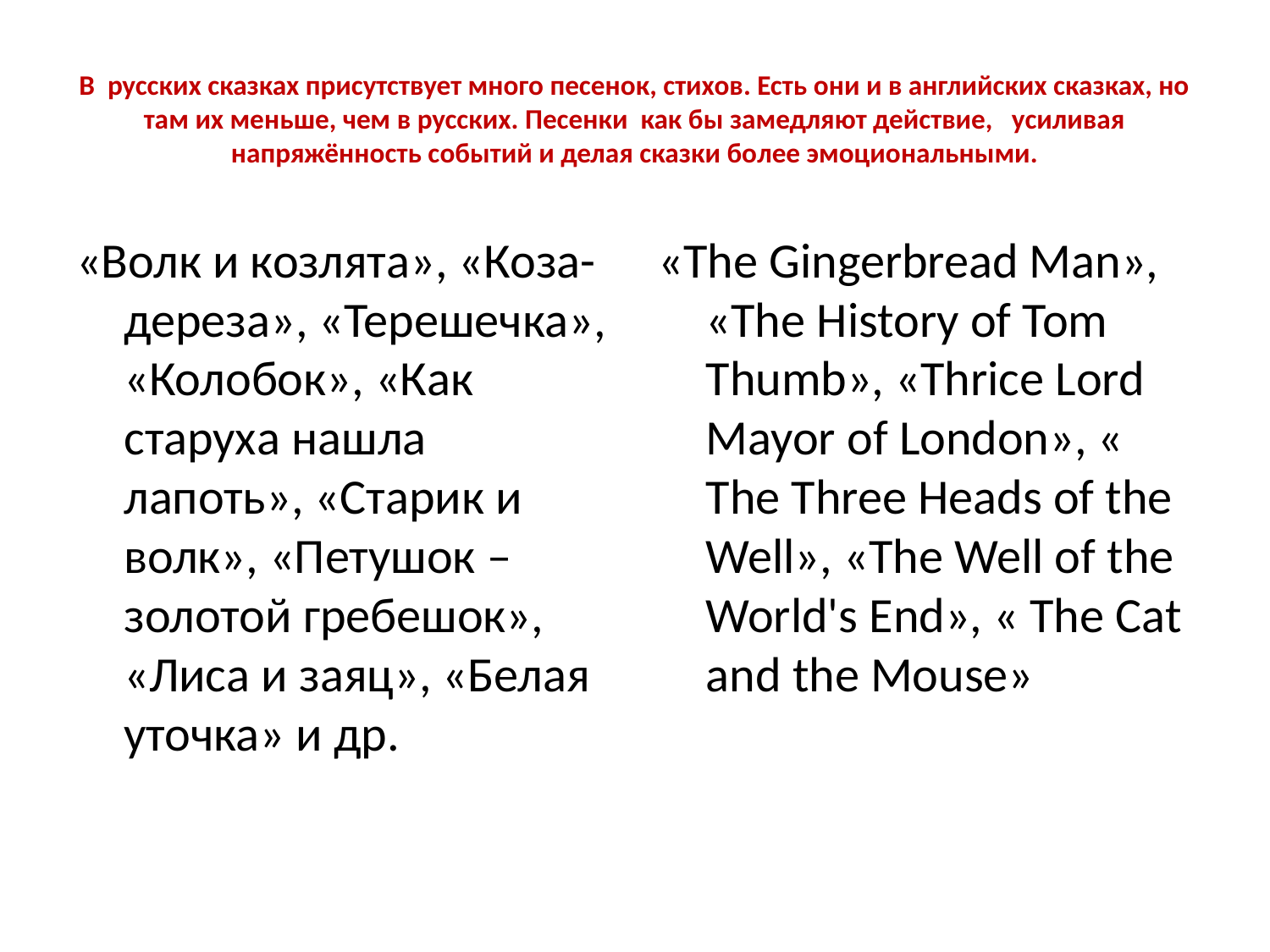

# В  русских сказках присутствует много песенок, стихов. Есть они и в английских сказках, но там их меньше, чем в русских. Песенки  как бы замедляют действие,   усиливая напряжённость событий и делая сказки более эмоциональными.
«Волк и козлята», «Коза-дереза», «Терешечка», «Колобок», «Как старуха нашла лапоть», «Старик и волк», «Петушок – золотой гребешок», «Лиса и заяц», «Белая уточка» и др.

«The Gingerbread Man», «The History of Tom Thumb», «Thrice Lord Mayor of London», « The Three Heads of the Well», «The Well of the World's End», « The Cat and the Mouse»